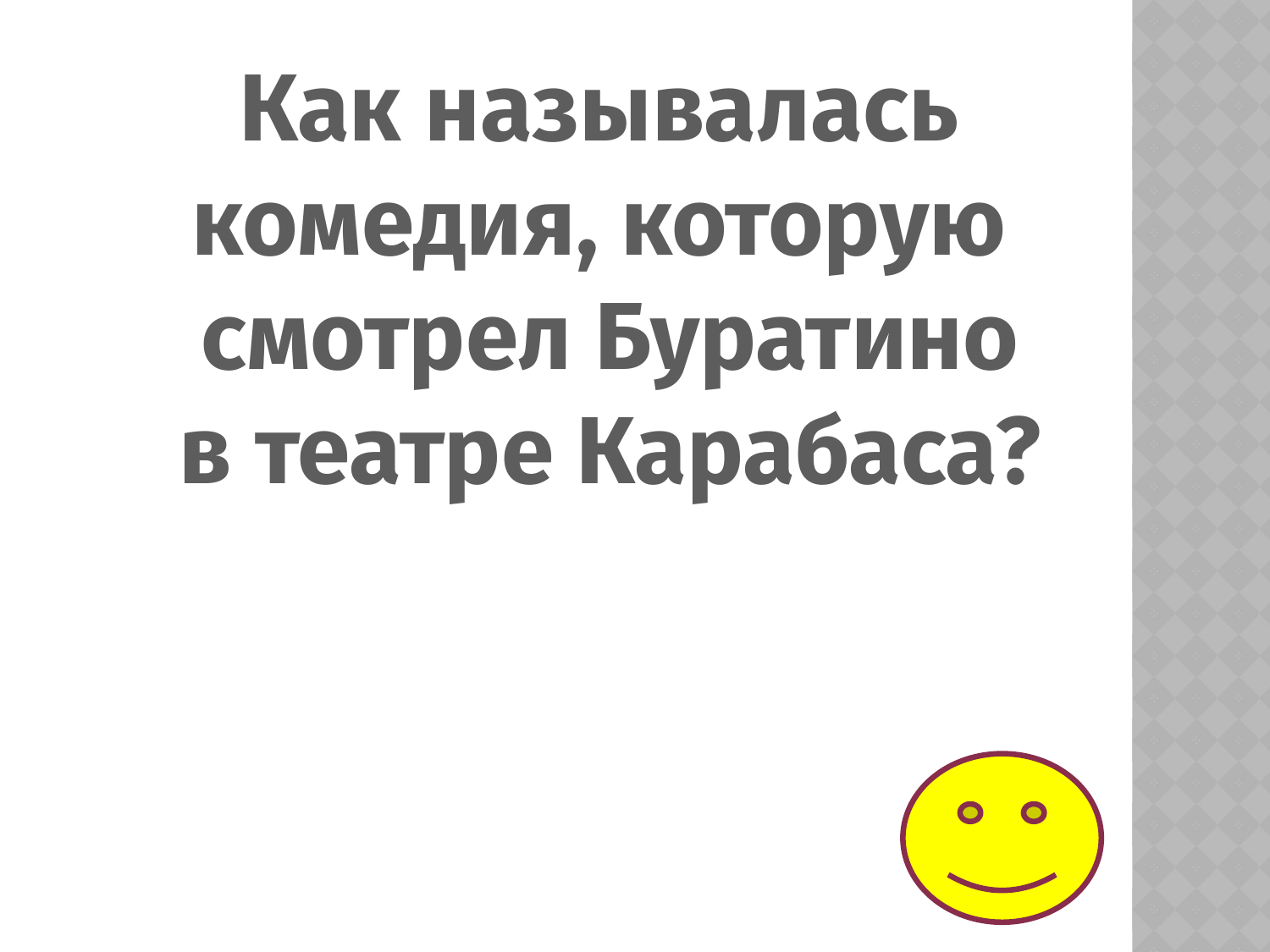

Как называлась
комедия, которую
смотрел Буратино
в театре Карабаса?